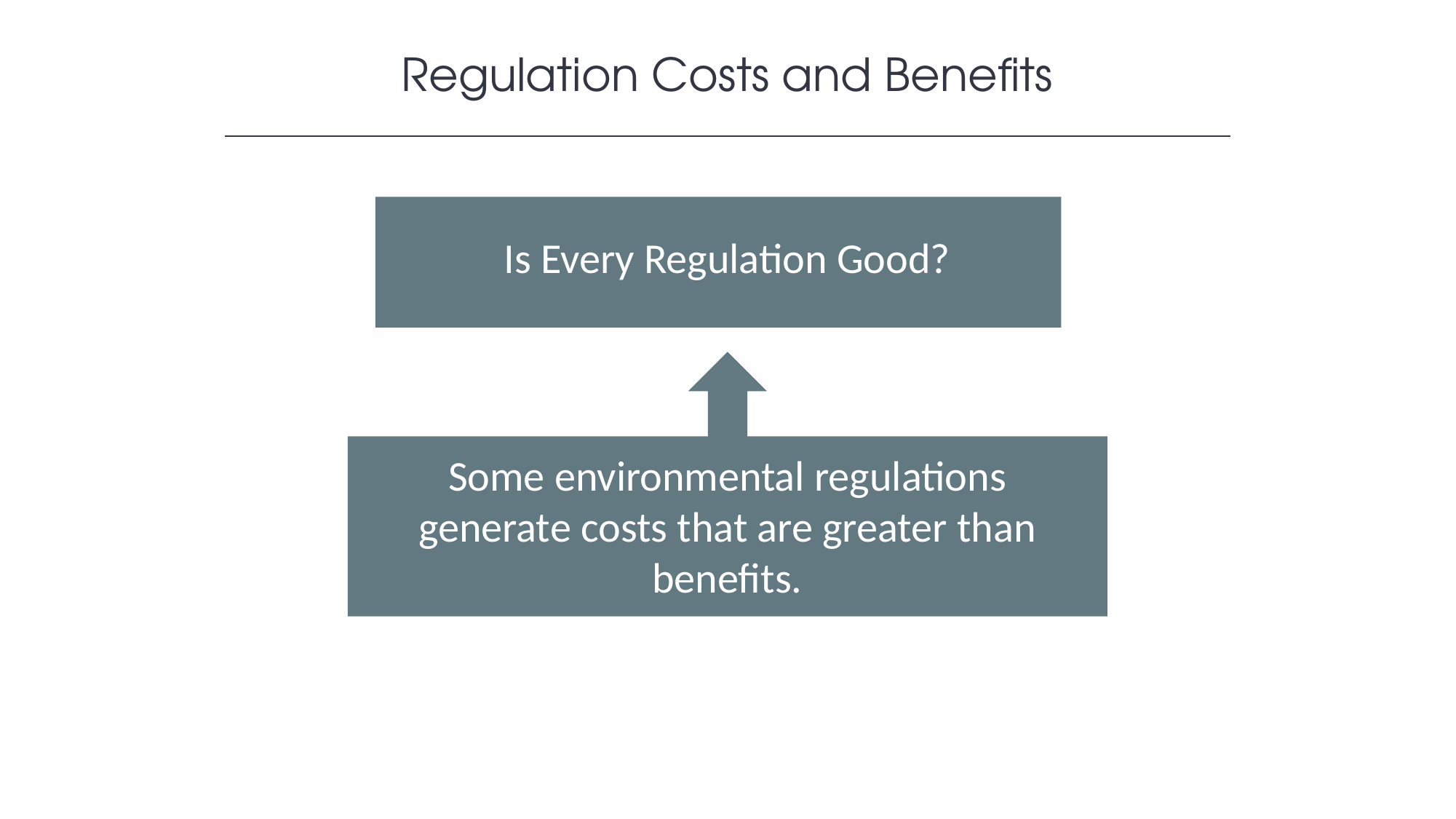

Regulation Costs and Benefits

Is Every Regulation Good?

Some environmental regulations generate costs that are greater than benefits.